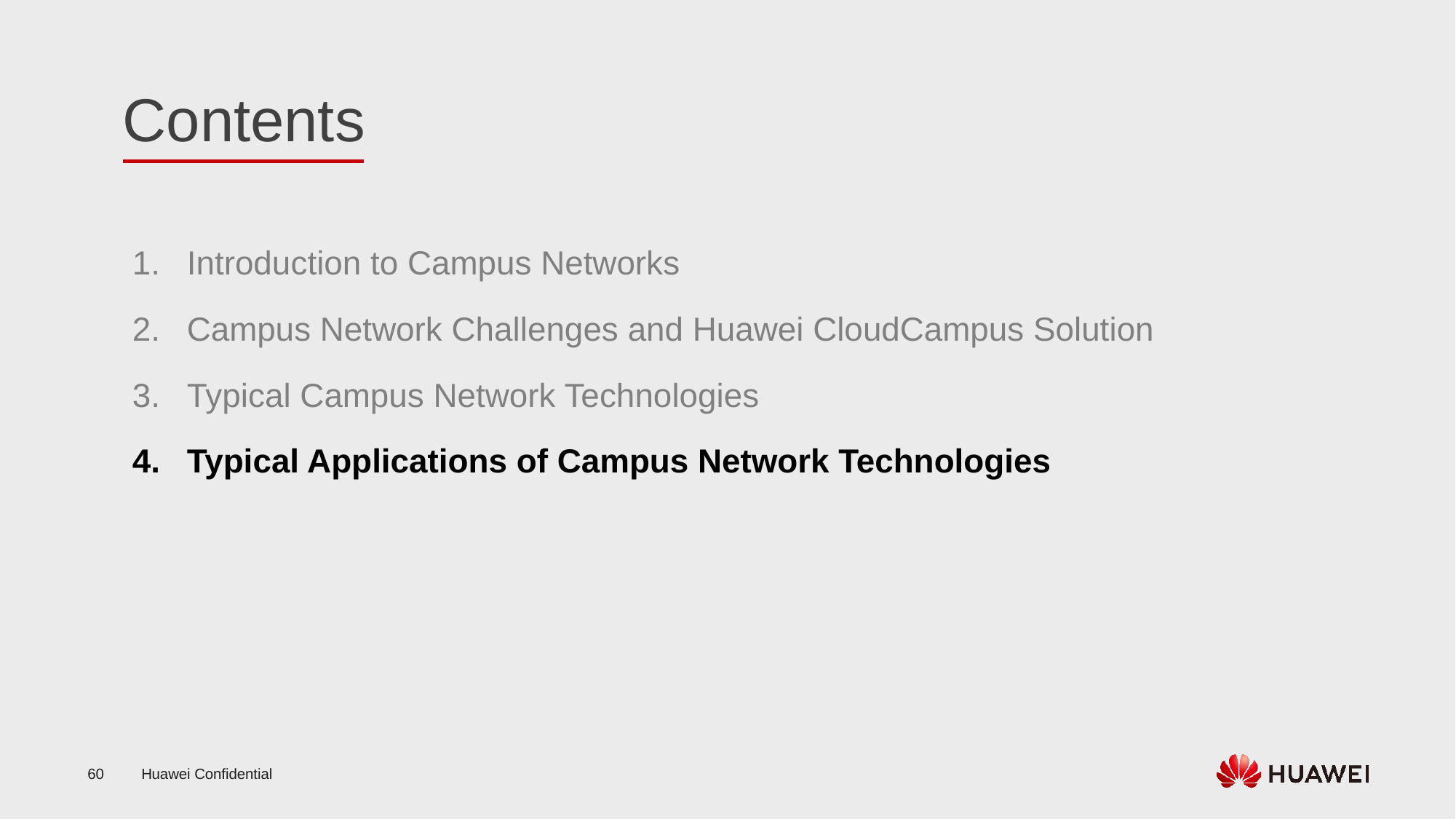

Introduction to Campus Networks
Campus Network Challenges and Huawei CloudCampus Solution
Typical Campus Network Technologies
Typical Applications of Campus Network Technologies